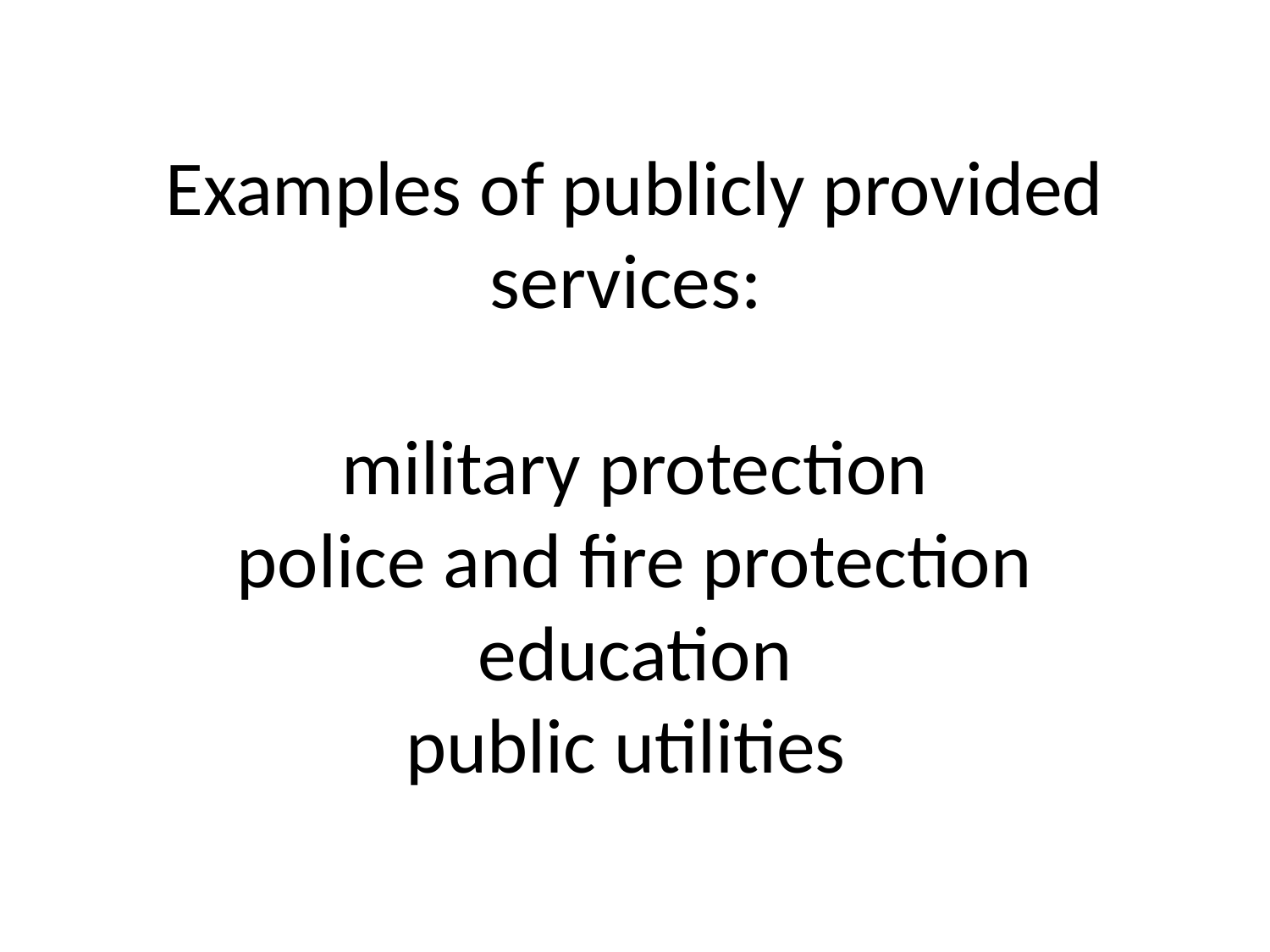

# Examples of publicly provided services: military protection police and fire protection education public utilities